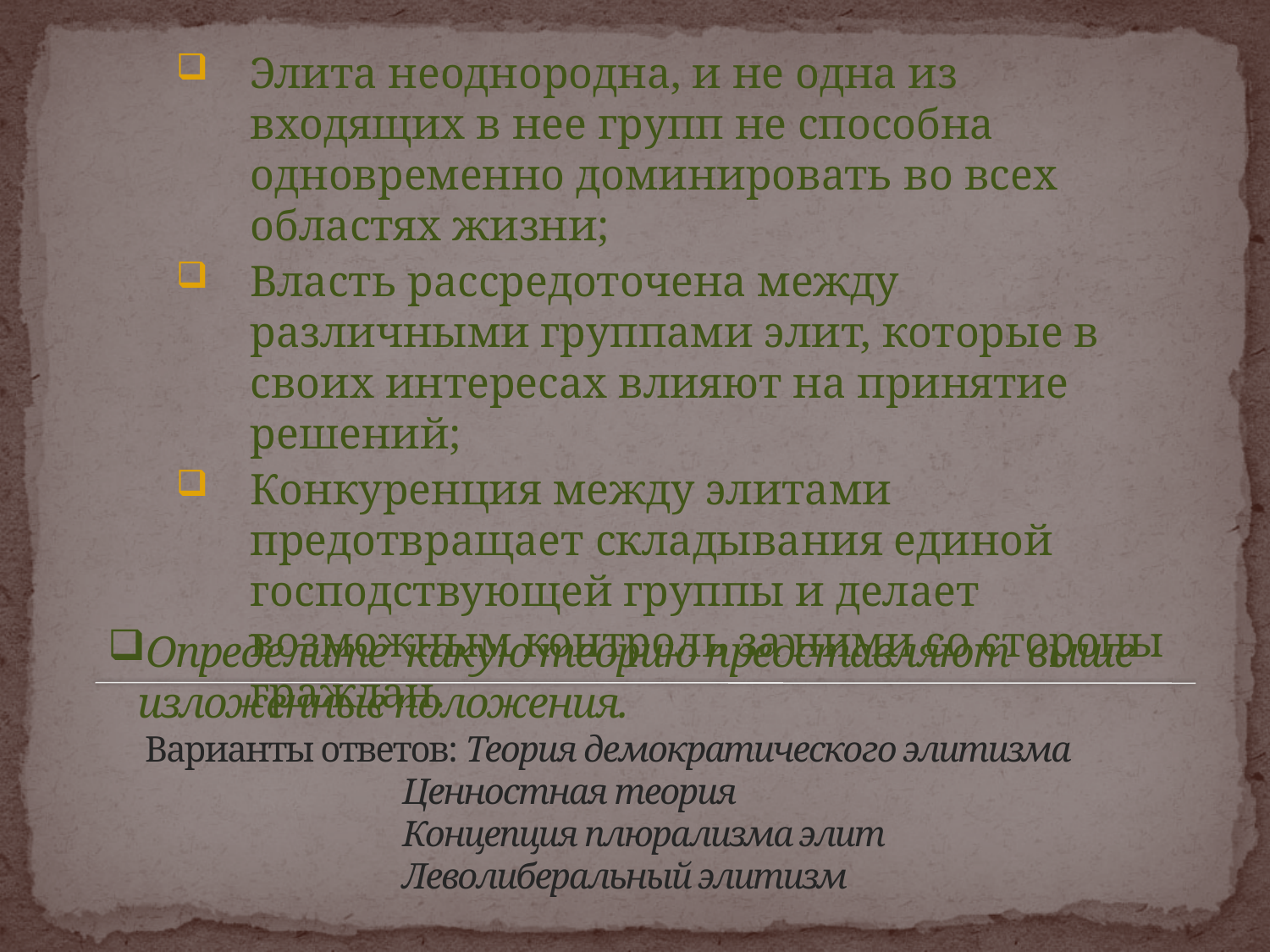

Элита неоднородна, и не одна из входящих в нее групп не способна одновременно доминировать во всех областях жизни;
Власть рассредоточена между различными группами элит, которые в своих интересах влияют на принятие решений;
Конкуренция между элитами предотвращает складывания единой господствующей группы и делает возможным контроль за ними со стороны граждан.
# Определите  какую теорию представляют  выше изложенные положения. Варианты ответов: Теория демократического элитизма Ценностная теория Концепция плюрализма элит Леволиберальный элитизм